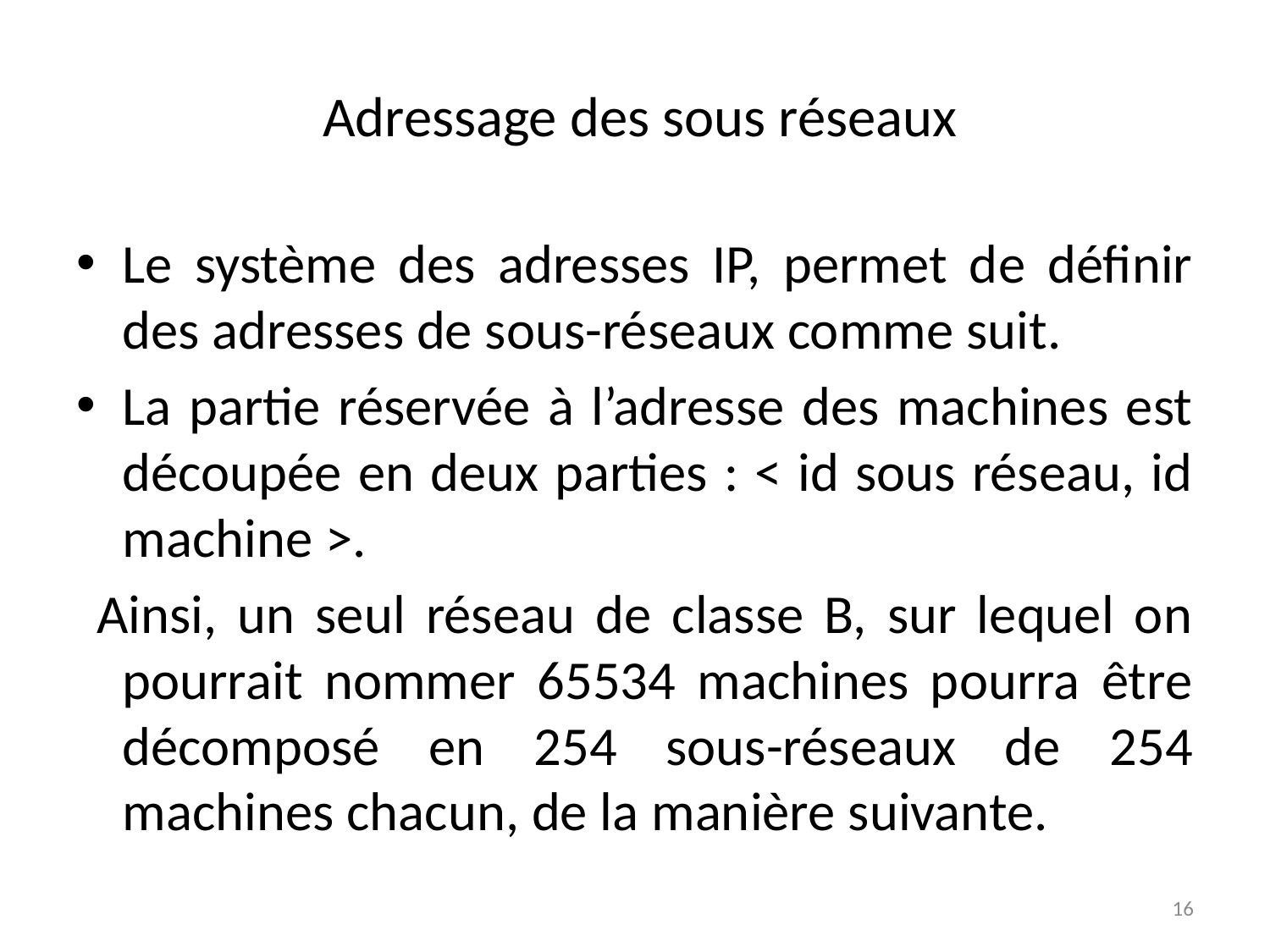

# Adressage des sous réseaux
Le système des adresses IP, permet de définir des adresses de sous-réseaux comme suit.
La partie réservée à l’adresse des machines est découpée en deux parties : < id sous réseau, id machine >.
 Ainsi, un seul réseau de classe B, sur lequel on pourrait nommer 65534 machines pourra être décomposé en 254 sous-réseaux de 254 machines chacun, de la manière suivante.
16